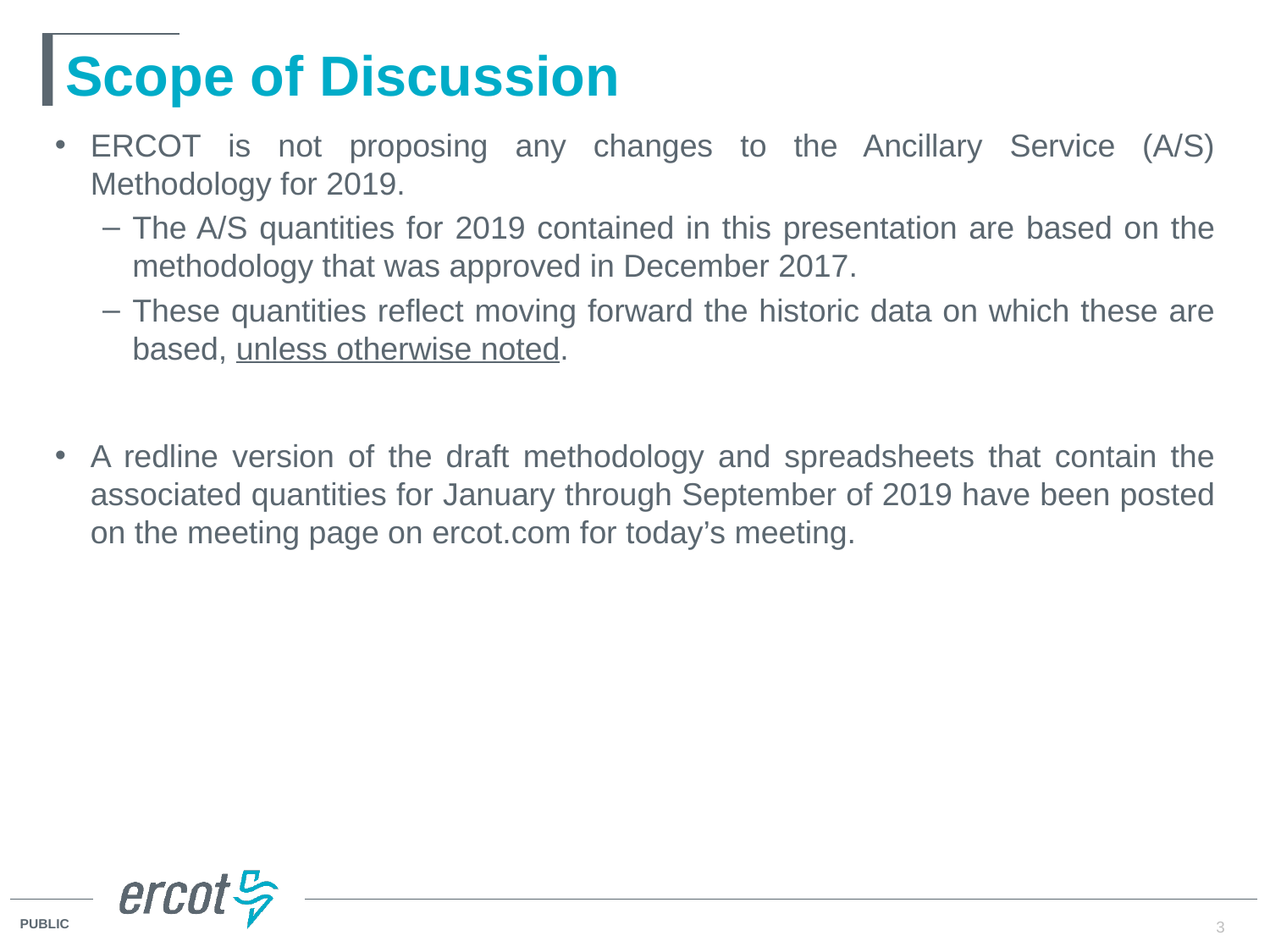

# Scope of Discussion
ERCOT is not proposing any changes to the Ancillary Service (A/S) Methodology for 2019.
The A/S quantities for 2019 contained in this presentation are based on the methodology that was approved in December 2017.
These quantities reflect moving forward the historic data on which these are based, unless otherwise noted.

A redline version of the draft methodology and spreadsheets that contain the associated quantities for January through September of 2019 have been posted on the meeting page on ercot.com for today’s meeting.

3